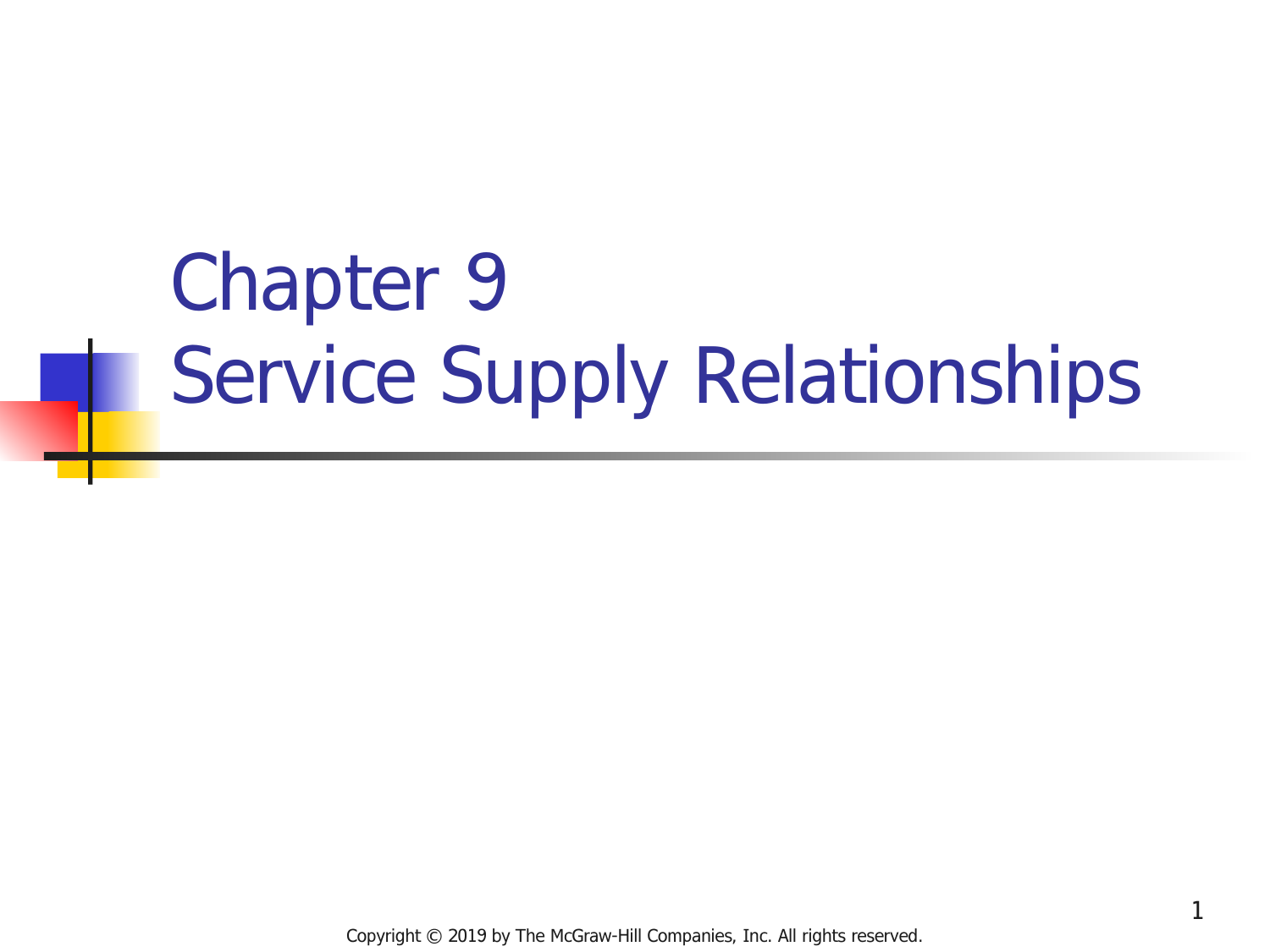

# Chapter 9 Service Supply Relationships
1
Copyright © 2019 by The McGraw-Hill Companies, Inc. All rights reserved.